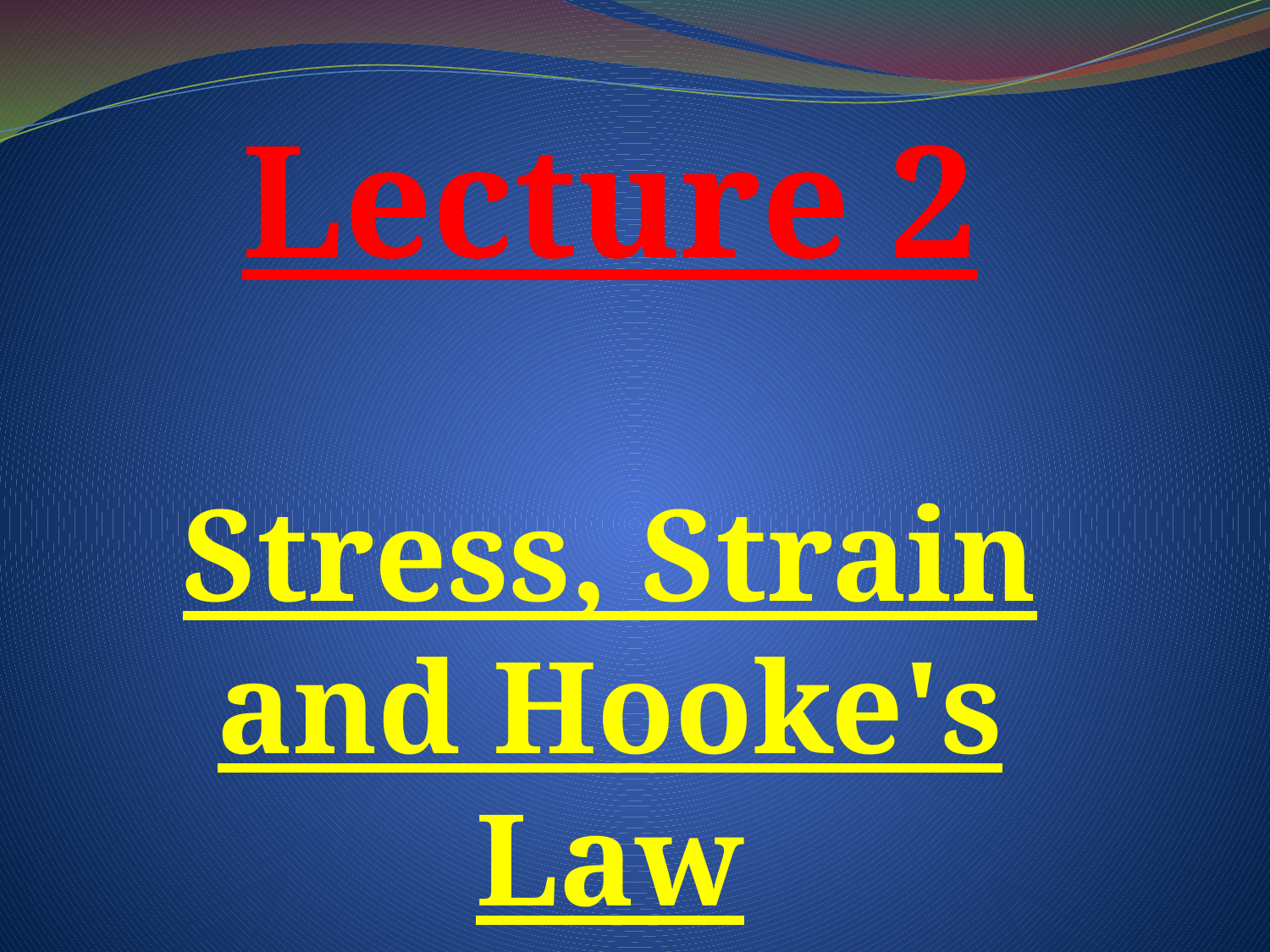

Lecture 2

Stress, Strain and Hooke's Law